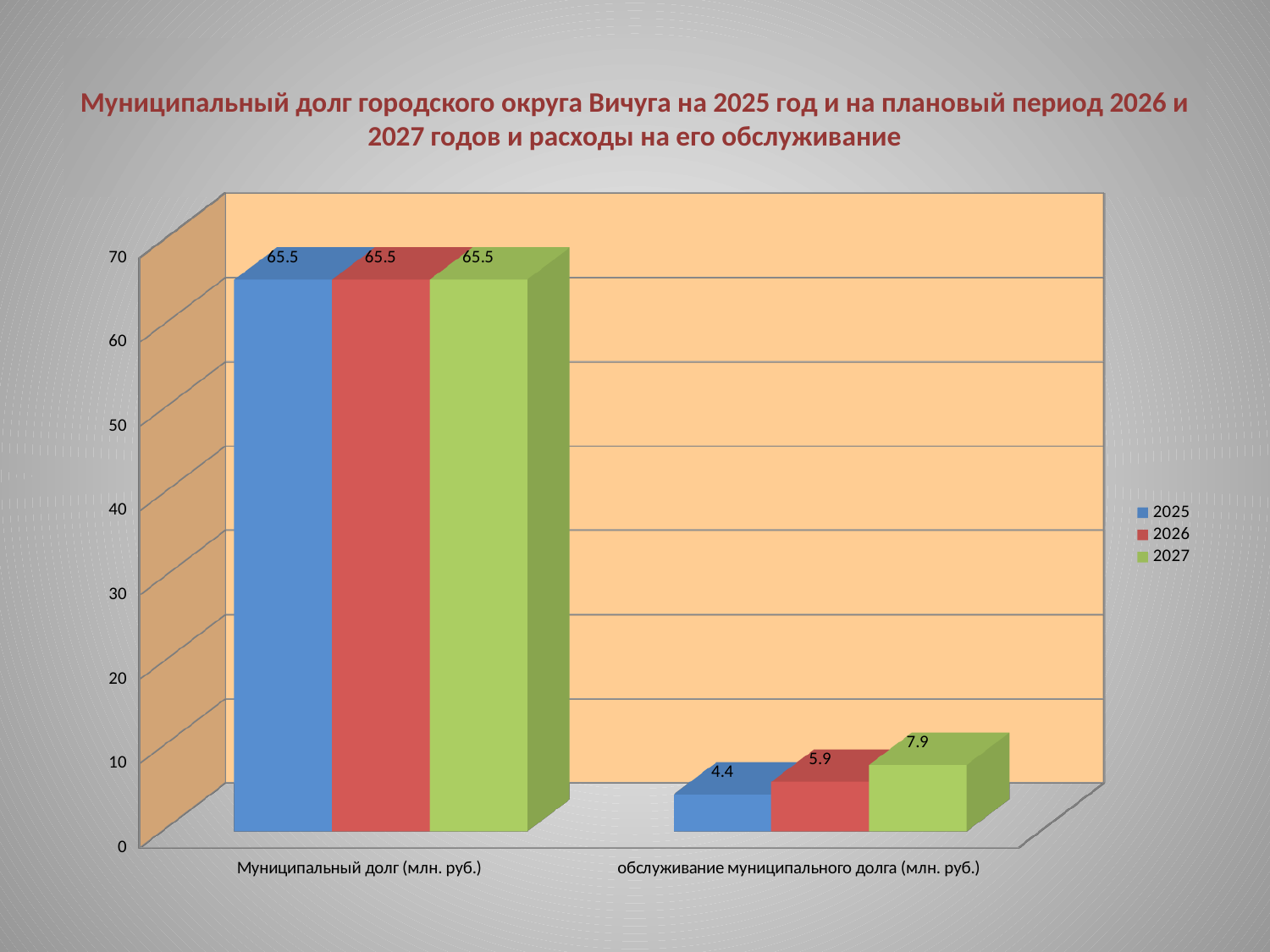

# Муниципальный долг городского округа Вичуга на 2025 год и на плановый период 2026 и 2027 годов и расходы на его обслуживание

[unsupported chart]